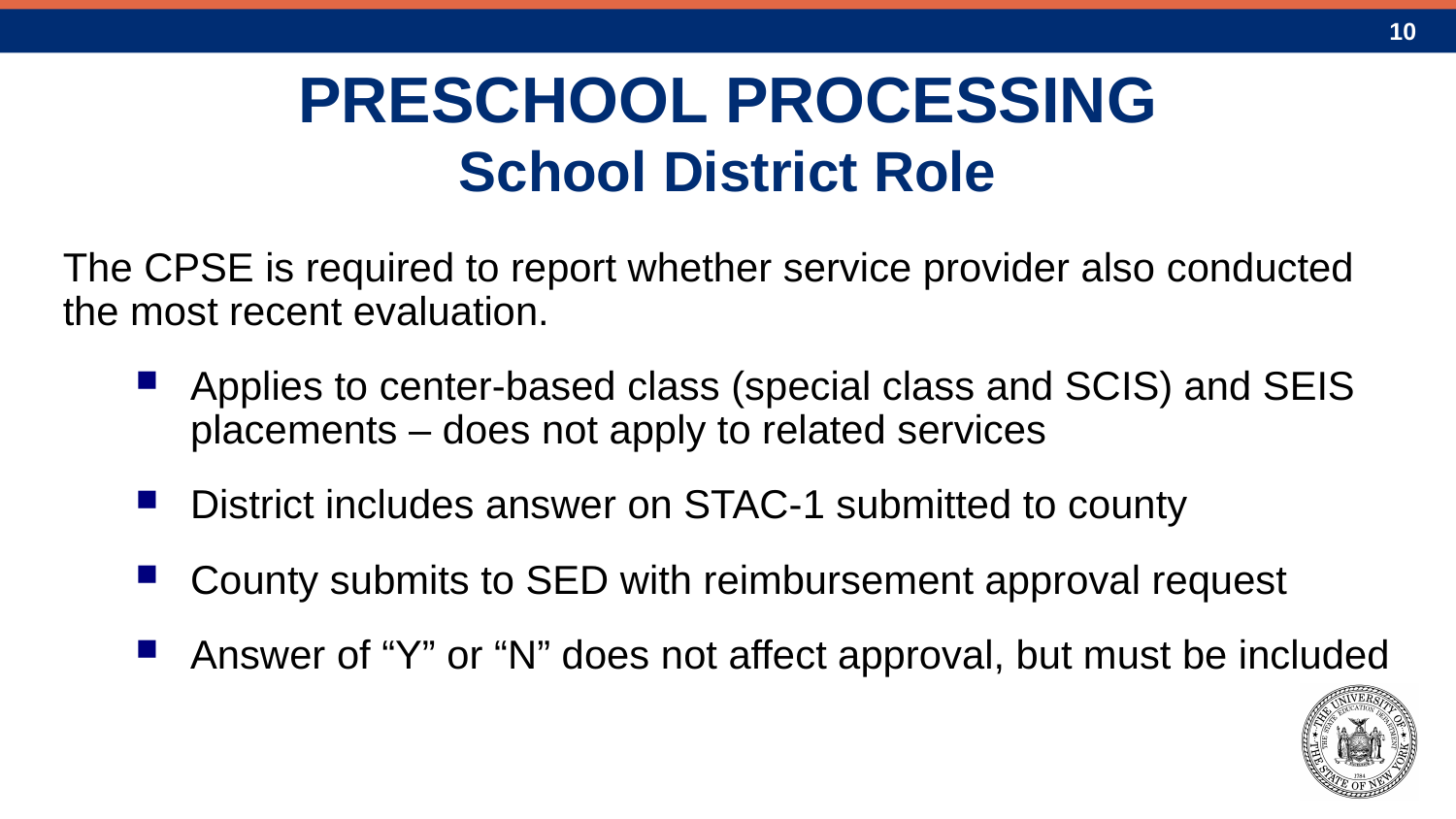

# PRESCHOOL PROCESSING School District Role
The CPSE is required to report whether service provider also conducted the most recent evaluation.

Applies to center-based class (special class and SCIS) and SEIS placements – does not apply to related services

District includes answer on STAC-1 submitted to county

County submits to SED with reimbursement approval request

Answer of “Y” or “N” does not affect approval, but must be included